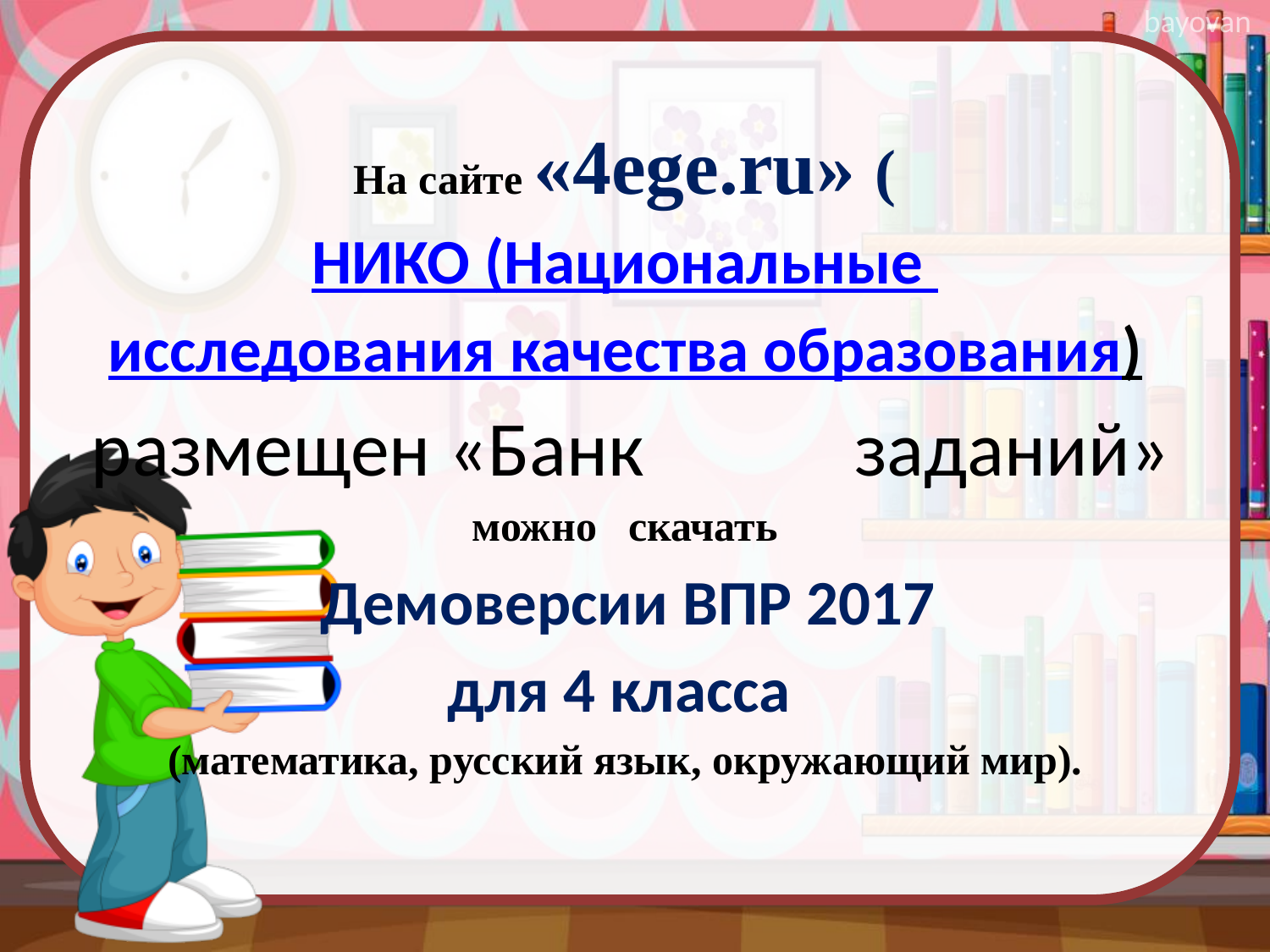

На сайте «4ege.ru» (НИКО (Национальные исследования качества образования) размещен «Банк            заданий» можно   скачать
  Демоверсии ВПР 2017
для 4 класса
(математика, русский язык, окружающий мир).